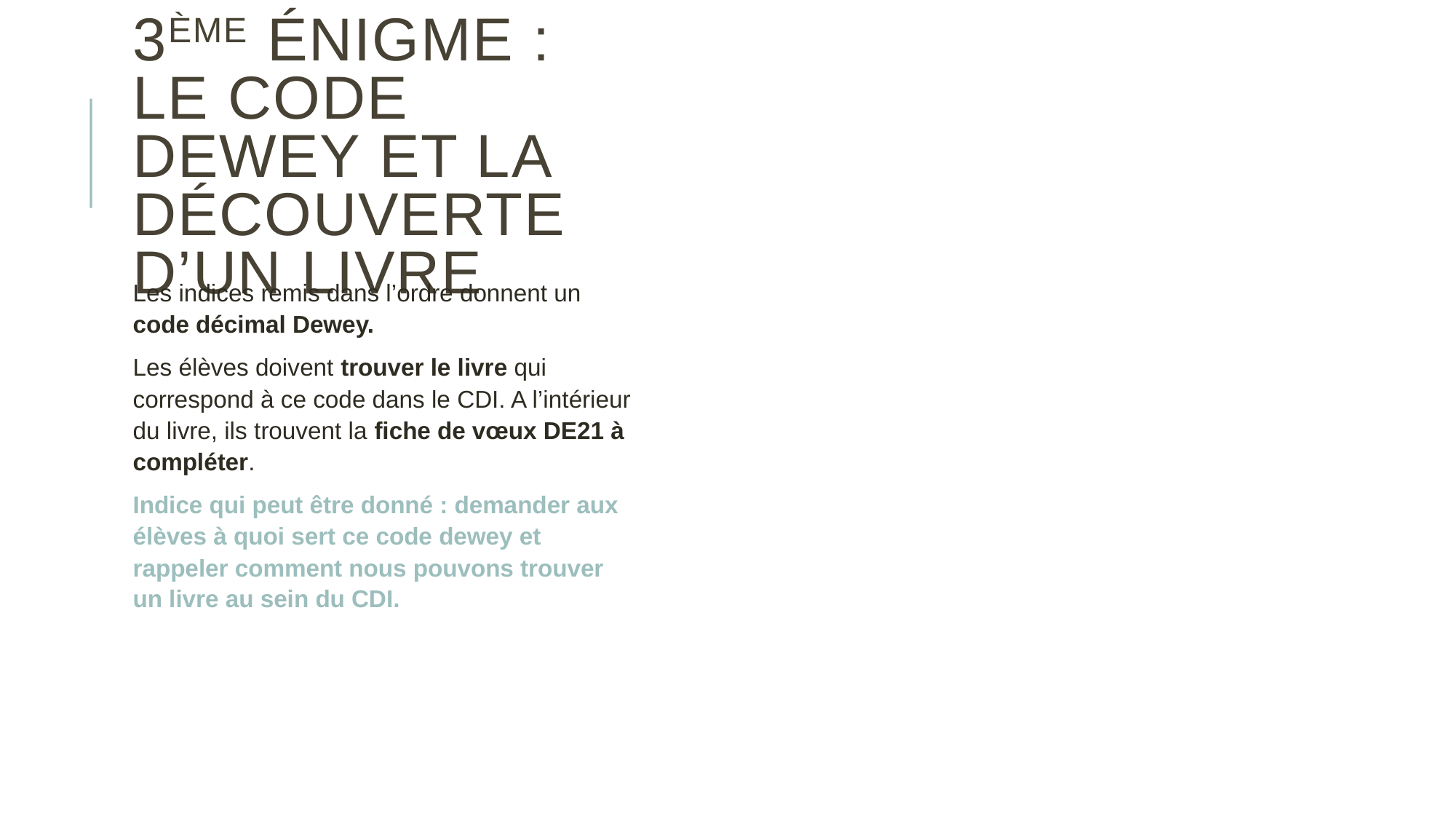

# 3ème énigme : le code dewey et la découverte d’un livre

Les indices remis dans l’ordre donnent un code décimal Dewey.
Les élèves doivent trouver le livre qui correspond à ce code dans le CDI. A l’intérieur du livre, ils trouvent la fiche de vœux DE21 à compléter.
Indice qui peut être donné : demander aux élèves à quoi sert ce code dewey et rappeler comment nous pouvons trouver un livre au sein du CDI.